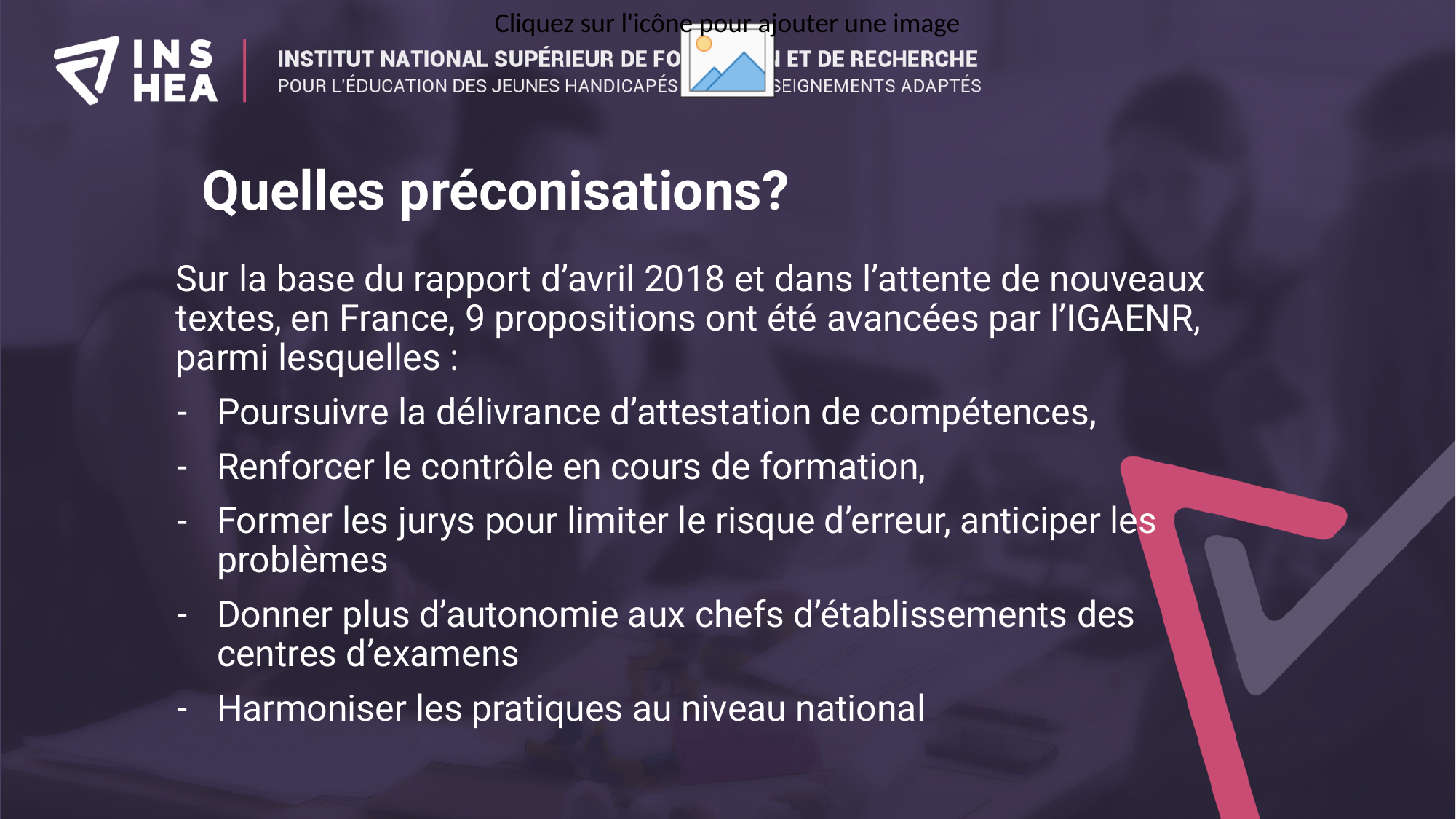

# Quelles préconisations?
Sur la base du rapport d’avril 2018 et dans l’attente de nouveaux textes, en France, 9 propositions ont été avancées par l’IGAENR, parmi lesquelles :
Poursuivre la délivrance d’attestation de compétences,
Renforcer le contrôle en cours de formation,
Former les jurys pour limiter le risque d’erreur, anticiper les problèmes
Donner plus d’autonomie aux chefs d’établissements des centres d’examens
Harmoniser les pratiques au niveau national